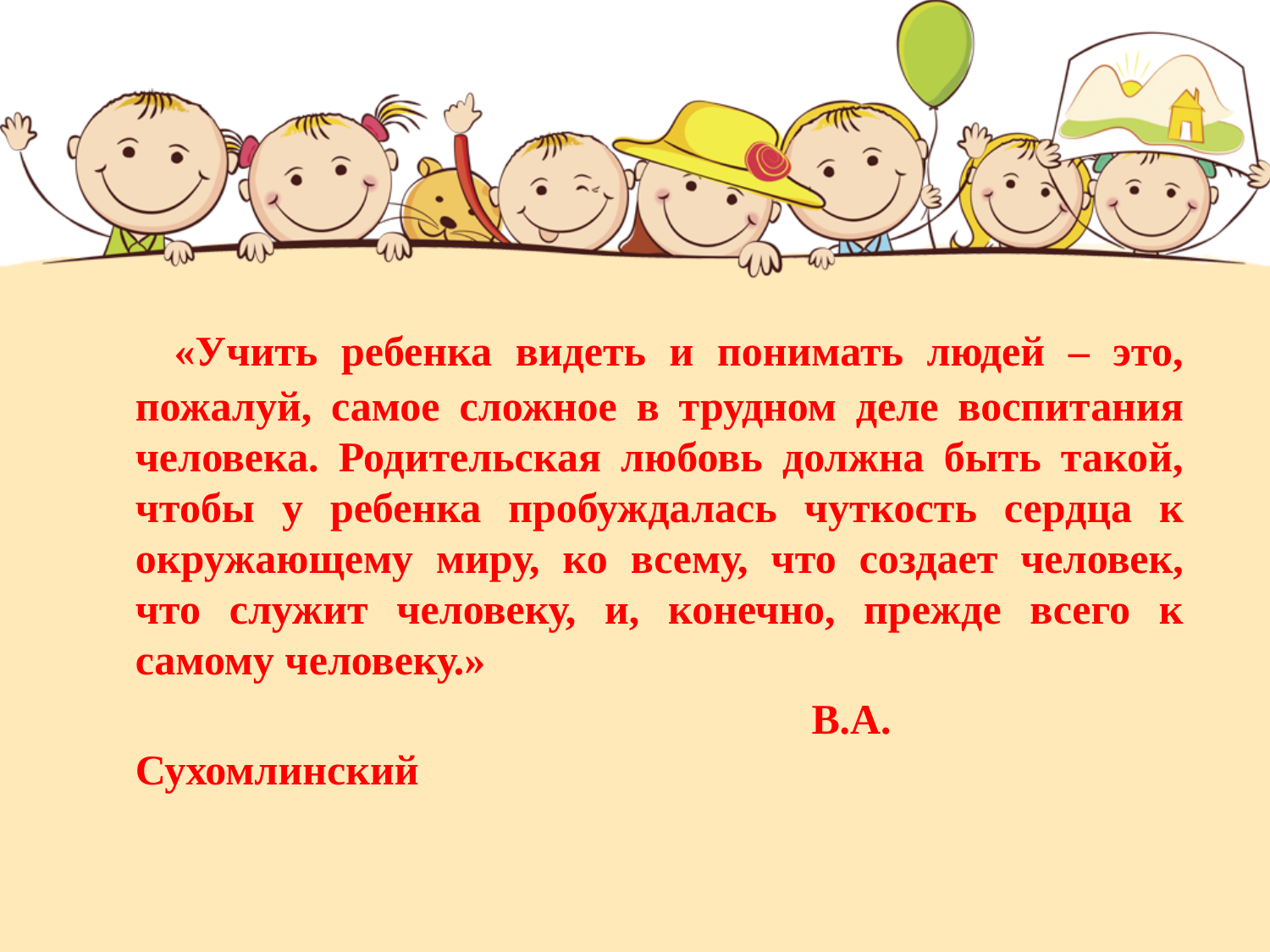

«Учить ребенка видеть и понимать людей – это, пожалуй, самое сложное в трудном деле воспитания человека. Родительская любовь должна быть такой, чтобы у ребенка пробуждалась чуткость сердца к окружающему миру, ко всему, что создает человек, что служит человеку, и, конечно, прежде всего к самому человеку.»
                                                                            В.А. Сухомлинский